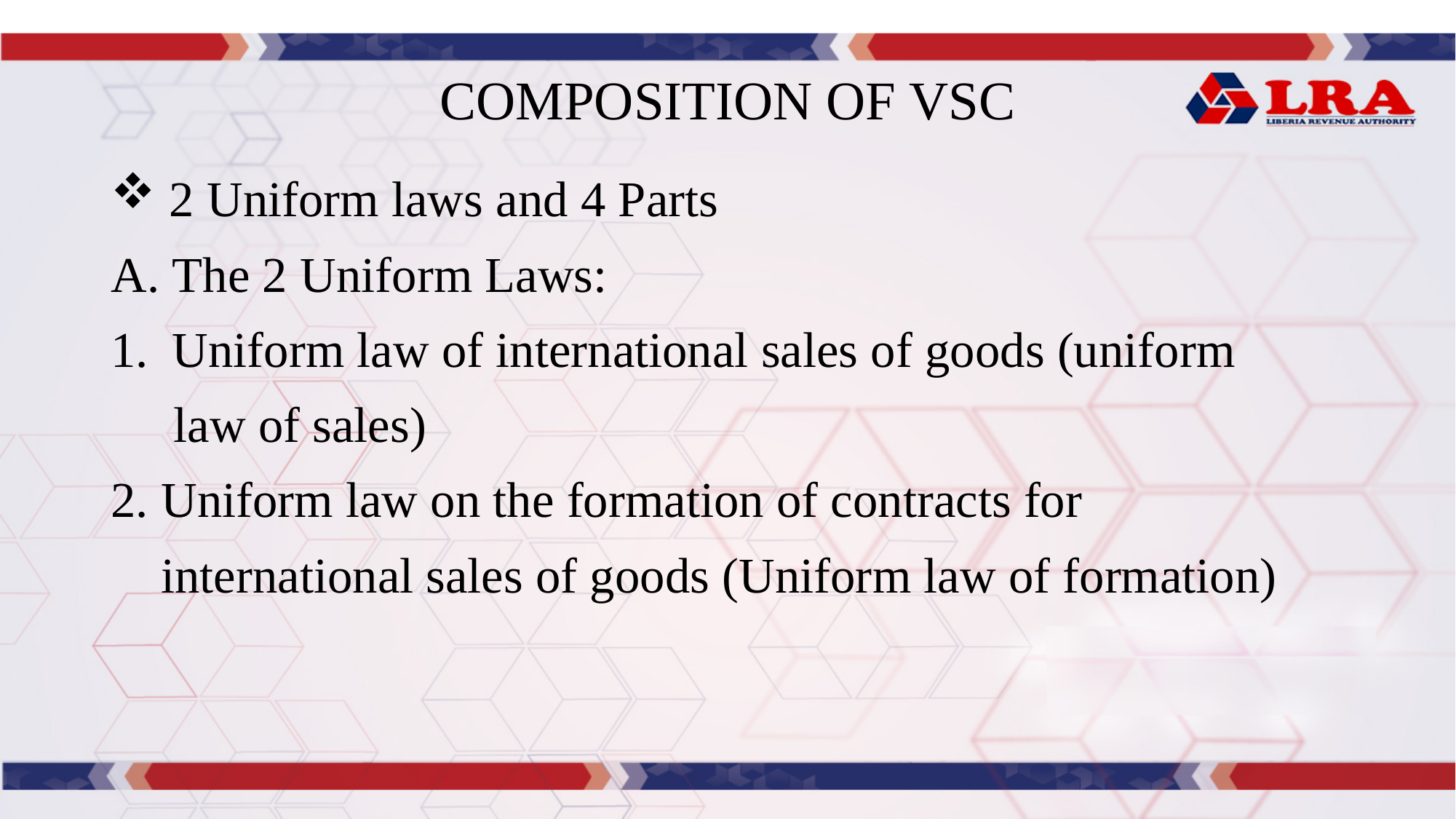

# COMPOSITION OF VSC
 2 Uniform laws and 4 Parts
The 2 Uniform Laws:
Uniform law of international sales of goods (uniform
     law of sales)
2. Uniform law on the formation of contracts for
    international sales of goods (Uniform law of formation)